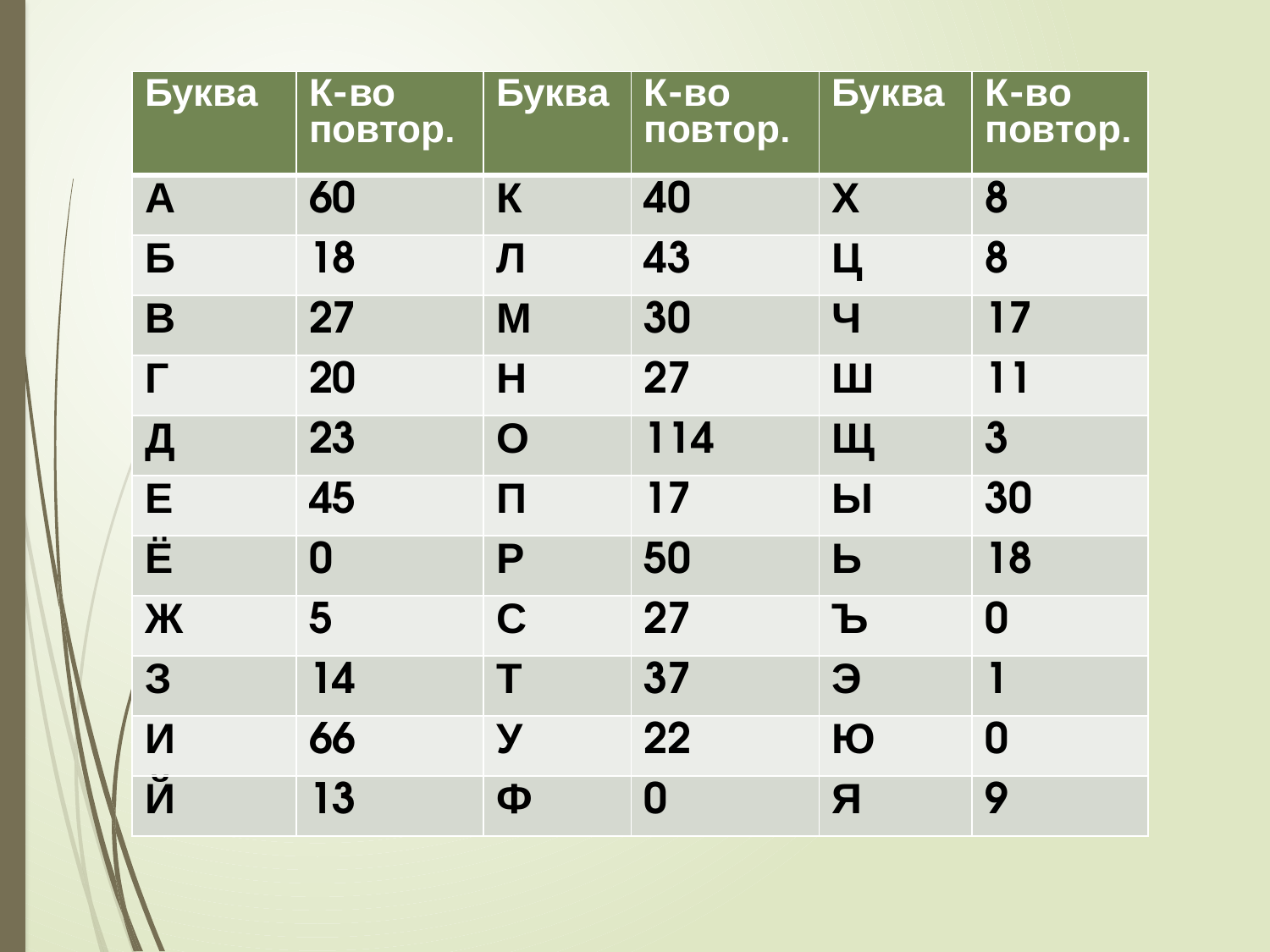

| Буква | К-во повтор. | Буква | К-во повтор. | Буква | К-во повтор. |
| --- | --- | --- | --- | --- | --- |
| А | 60 | К | 40 | Х | 8 |
| Б | 18 | Л | 43 | Ц | 8 |
| В | 27 | М | 30 | Ч | 17 |
| Г | 20 | Н | 27 | Ш | 11 |
| Д | 23 | О | 114 | Щ | 3 |
| Е | 45 | П | 17 | Ы | 30 |
| Ё | 0 | Р | 50 | Ь | 18 |
| Ж | 5 | С | 27 | Ъ | 0 |
| З | 14 | Т | 37 | Э | 1 |
| И | 66 | У | 22 | Ю | 0 |
| Й | 13 | Ф | 0 | Я | 9 |